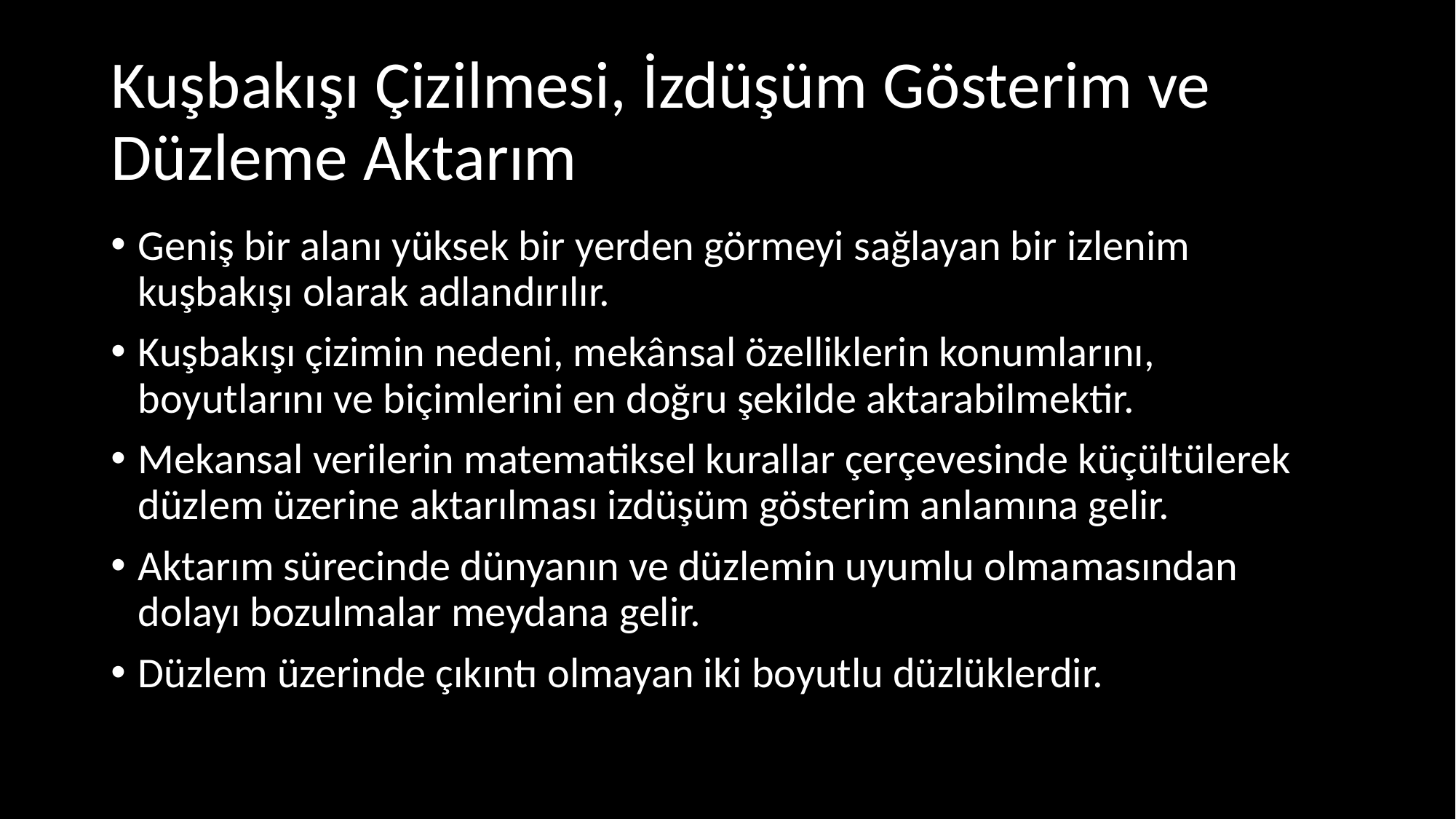

# Kuşbakışı Çizilmesi, İzdüşüm Gösterim ve Düzleme Aktarım
Geniş bir alanı yüksek bir yerden görmeyi sağlayan bir izlenim kuşbakışı olarak adlandırılır.
Kuşbakışı çizimin nedeni, mekânsal özelliklerin konumlarını, boyutlarını ve biçimlerini en doğru şekilde aktarabilmektir.
Mekansal verilerin matematiksel kurallar çerçevesinde küçültülerek düzlem üzerine aktarılması izdüşüm gösterim anlamına gelir.
Aktarım sürecinde dünyanın ve düzlemin uyumlu olmamasından dolayı bozulmalar meydana gelir.
Düzlem üzerinde çıkıntı olmayan iki boyutlu düzlüklerdir.